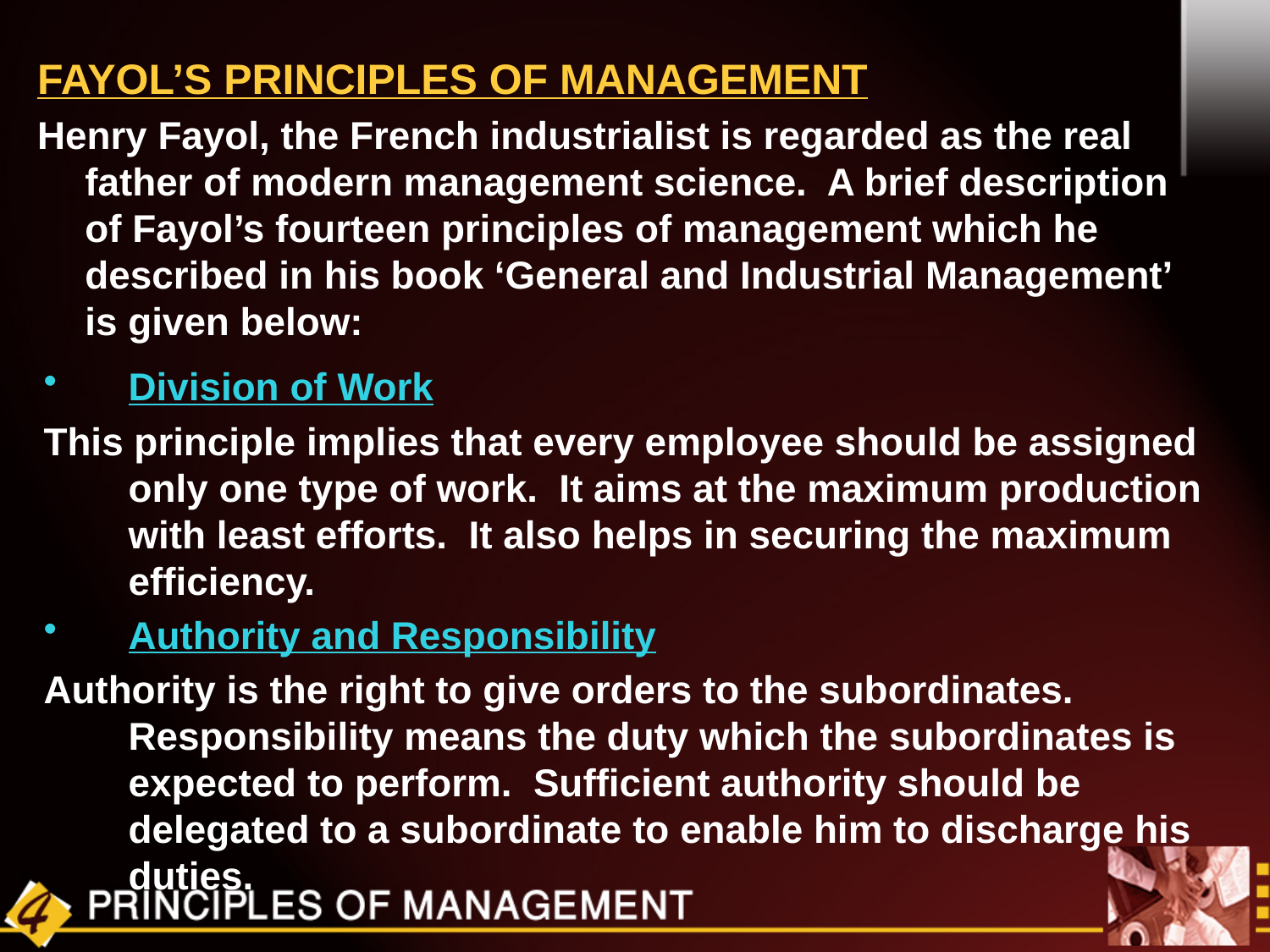

FAYOL’S PRINCIPLES OF MANAGEMENT
Henry Fayol, the French industrialist is regarded as the real father of modern management science.  A brief description of Fayol’s fourteen principles of management which he described in his book ‘General and Industrial Management’ is given below:
Division of Work
This principle implies that every employee should be assigned only one type of work.  It aims at the maximum production with least efforts.  It also helps in securing the maximum efficiency.
Authority and Responsibility
Authority is the right to give orders to the subordinates.  Responsibility means the duty which the subordinates is expected to perform.  Sufficient authority should be delegated to a subordinate to enable him to discharge his duties.